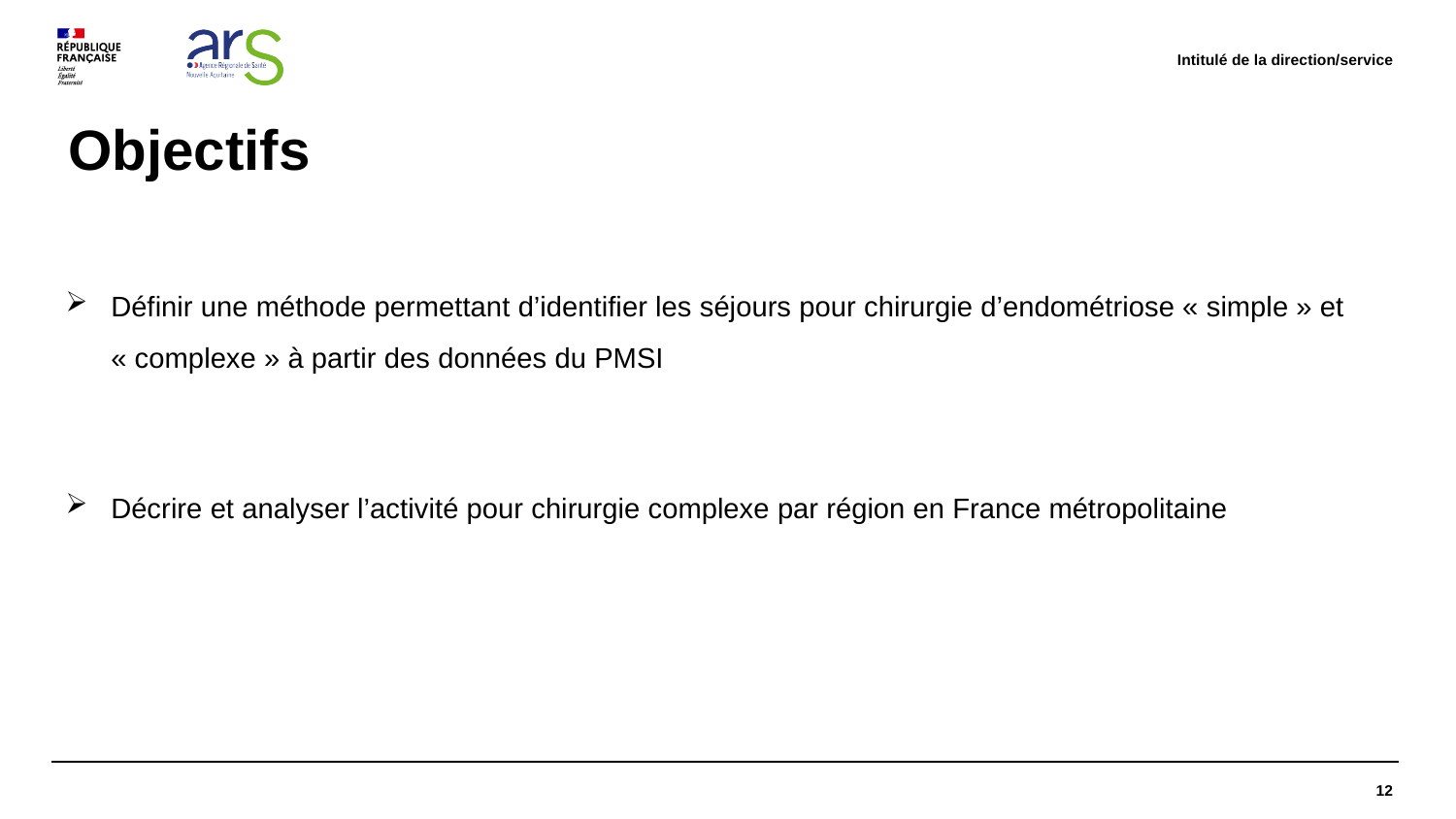

Intitulé de la direction/service
# Objectifs

Définir une méthode permettant d’identifier les séjours pour chirurgie d’endométriose « simple » et « complexe » à partir des données du PMSI

Décrire et analyser l’activité pour chirurgie complexe par région en France métropolitaine

12